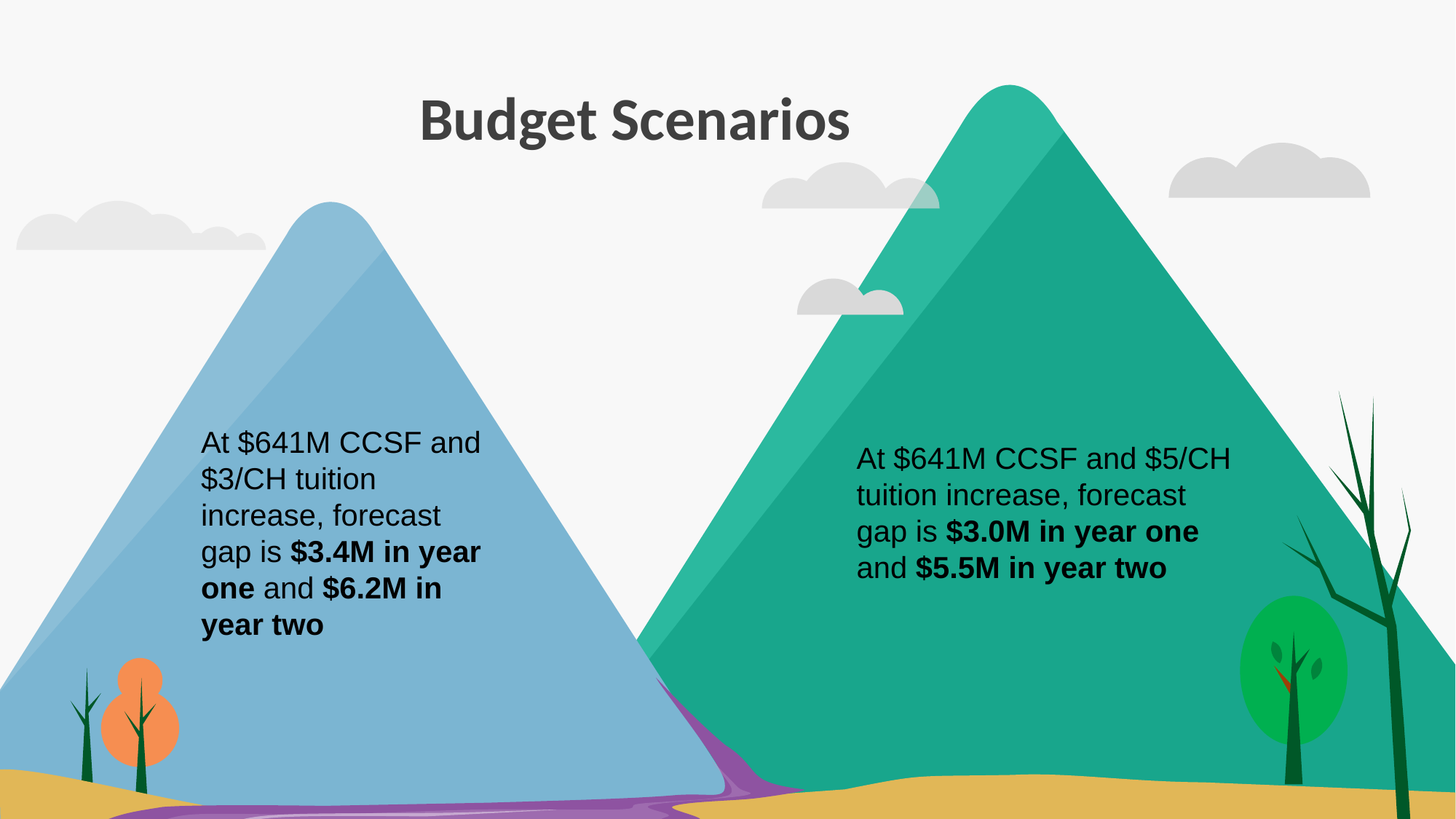

# Budget Scenarios

At $641M CCSF and $3/CH tuition increase, forecast gap is $3.4M in year one and $6.2M in year two
At $641M CCSF and $5/CH tuition increase, forecast gap is $3.0M in year one and $5.5M in year two